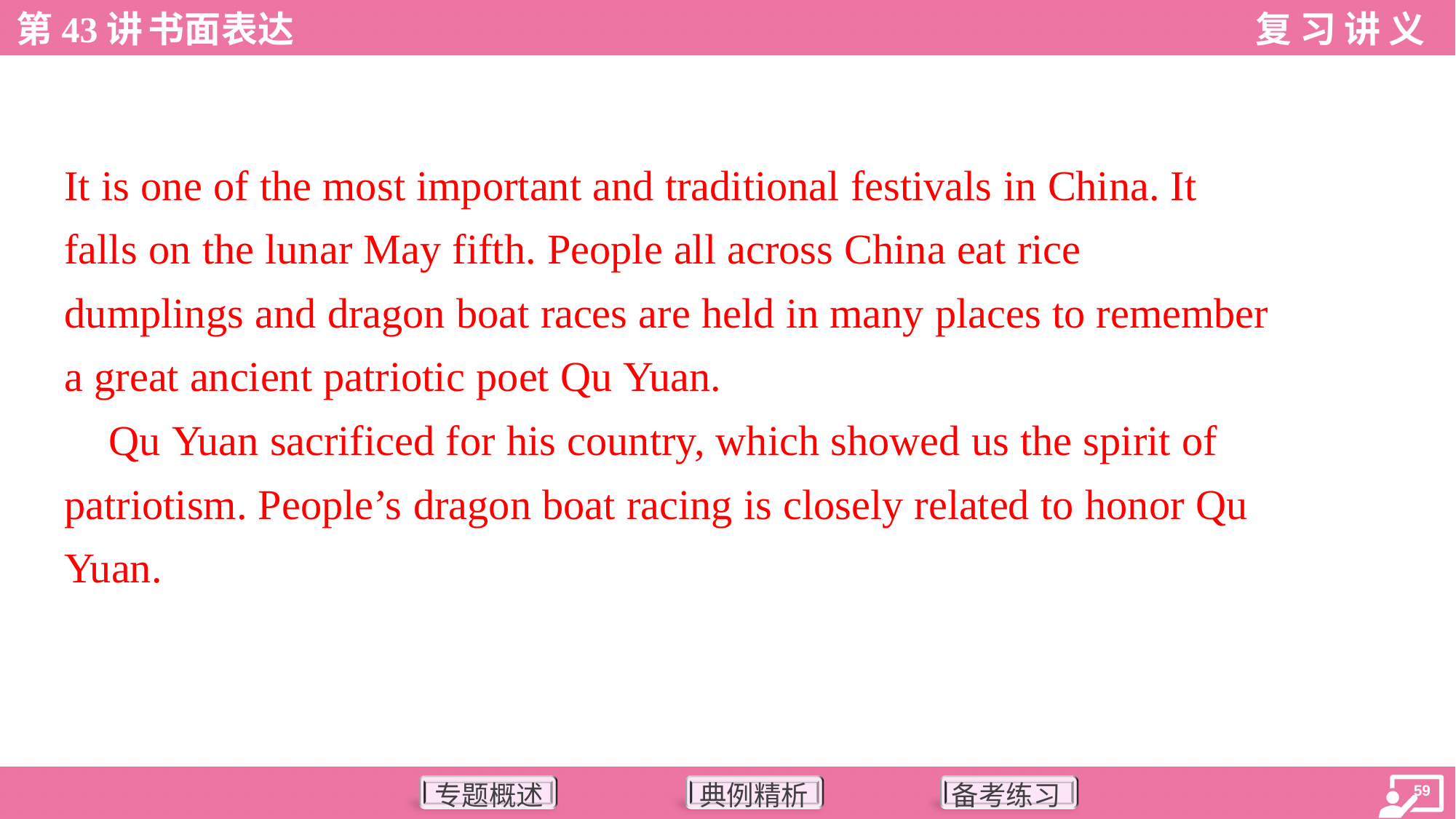

It is one of the most important and traditional festivals in China. It
falls on the lunar May fifth. People all across China eat rice
dumplings and dragon boat races are held in many places to remember
a great ancient patriotic poet Qu Yuan.
    Qu Yuan sacrificed for his country, which showed us the spirit of
patriotism. People’s dragon boat racing is closely related to honor Qu
Yuan.